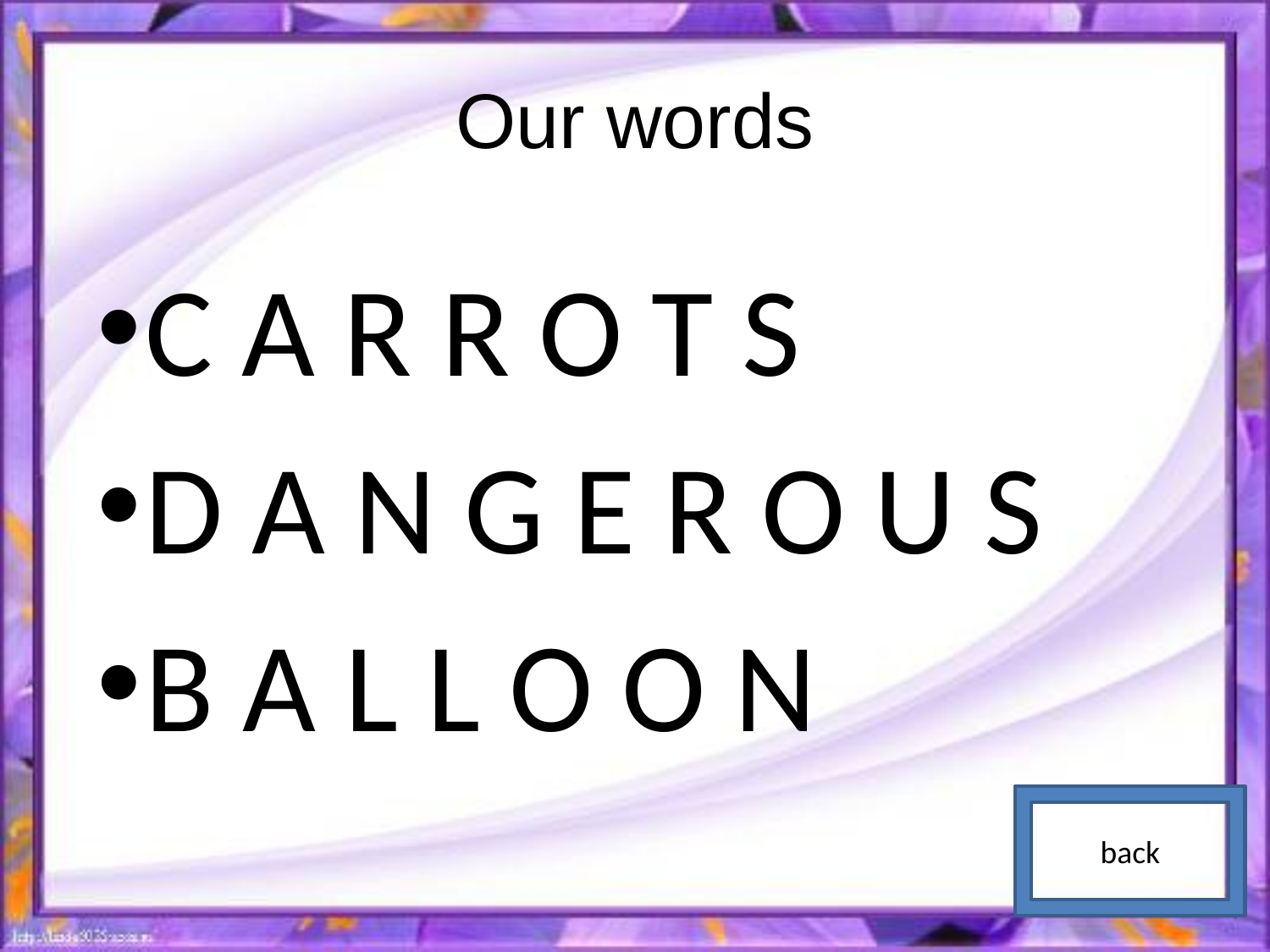

# Our words

C A R R O T S
D A N G E R O U S
B A L L O O N
back